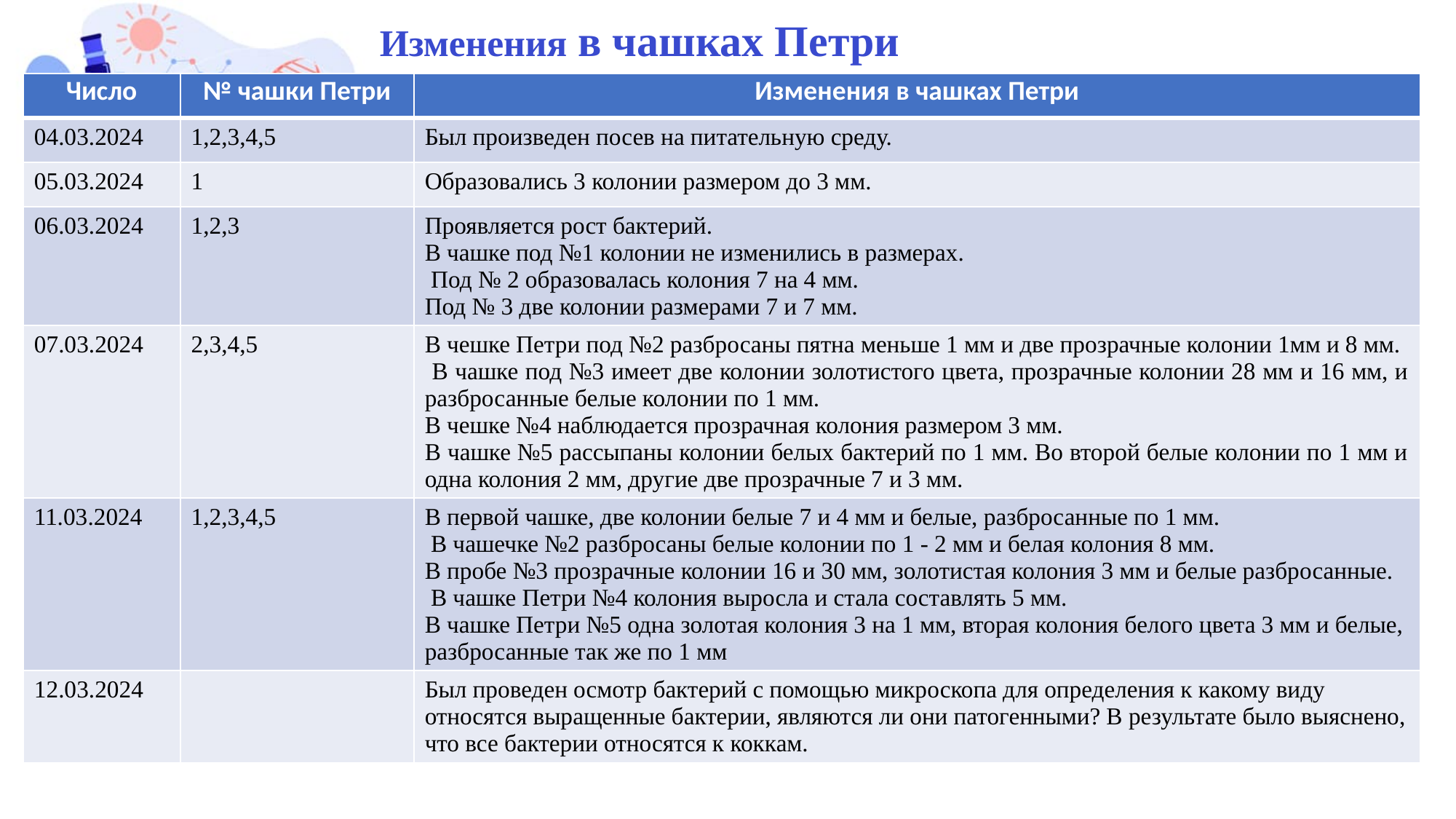

# Изменения в чашках Петри
| Число | № чашки Петри | Изменения в чашках Петри |
| --- | --- | --- |
| 04.03.2024 | 1,2,3,4,5 | Был произведен посев на питательную среду. |
| 05.03.2024 | 1 | Образовались 3 колонии размером до 3 мм. |
| 06.03.2024 | 1,2,3 | Проявляется рост бактерий. В чашке под №1 колонии не изменились в размерах. Под № 2 образовалась колония 7 на 4 мм. Под № 3 две колонии размерами 7 и 7 мм. |
| 07.03.2024 | 2,3,4,5 | В чешке Петри под №2 разбросаны пятна меньше 1 мм и две прозрачные колонии 1мм и 8 мм. В чашке под №3 имеет две колонии золотистого цвета, прозрачные колонии 28 мм и 16 мм, и разбросанные белые колонии по 1 мм. В чешке №4 наблюдается прозрачная колония размером 3 мм. В чашке №5 рассыпаны колонии белых бактерий по 1 мм. Во второй белые колонии по 1 мм и одна колония 2 мм, другие две прозрачные 7 и 3 мм. |
| 11.03.2024 | 1,2,3,4,5 | В первой чашке, две колонии белые 7 и 4 мм и белые, разбросанные по 1 мм. В чашечке №2 разбросаны белые колонии по 1 - 2 мм и белая колония 8 мм. В пробе №3 прозрачные колонии 16 и 30 мм, золотистая колония 3 мм и белые разбросанные. В чашке Петри №4 колония выросла и стала составлять 5 мм. В чашке Петри №5 одна золотая колония 3 на 1 мм, вторая колония белого цвета 3 мм и белые, разбросанные так же по 1 мм |
| 12.03.2024 |  | Был проведен осмотр бактерий с помощью микроскопа для определения к какому виду относятся выращенные бактерии, являются ли они патогенными? В результате было выяснено, что все бактерии относятся к коккам. |